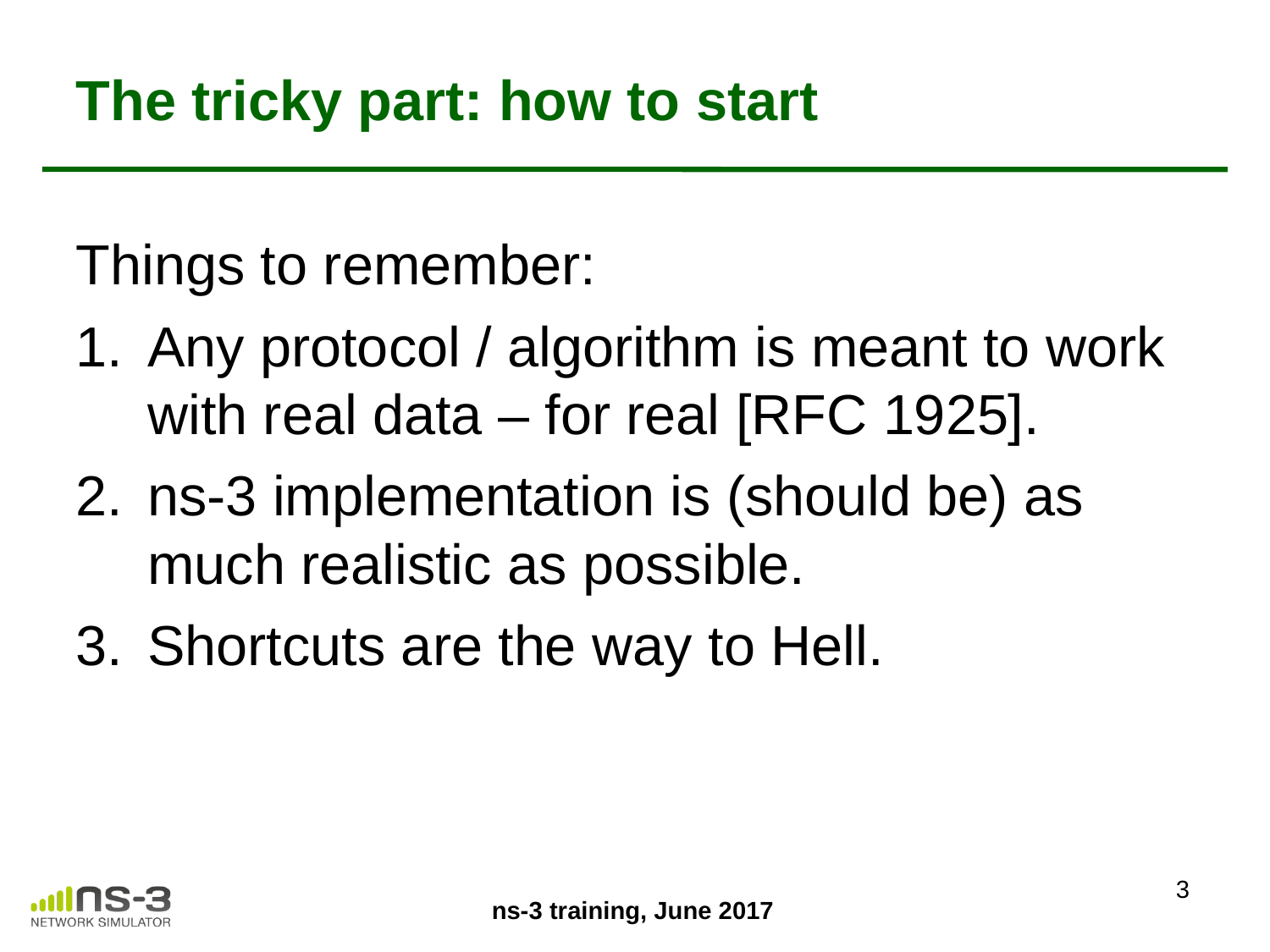

# The tricky part: how to start
Things to remember:
Any protocol / algorithm is meant to work with real data – for real [RFC 1925].
ns-3 implementation is (should be) as much realistic as possible.
Shortcuts are the way to Hell.

3
ns-3 training, June 2017